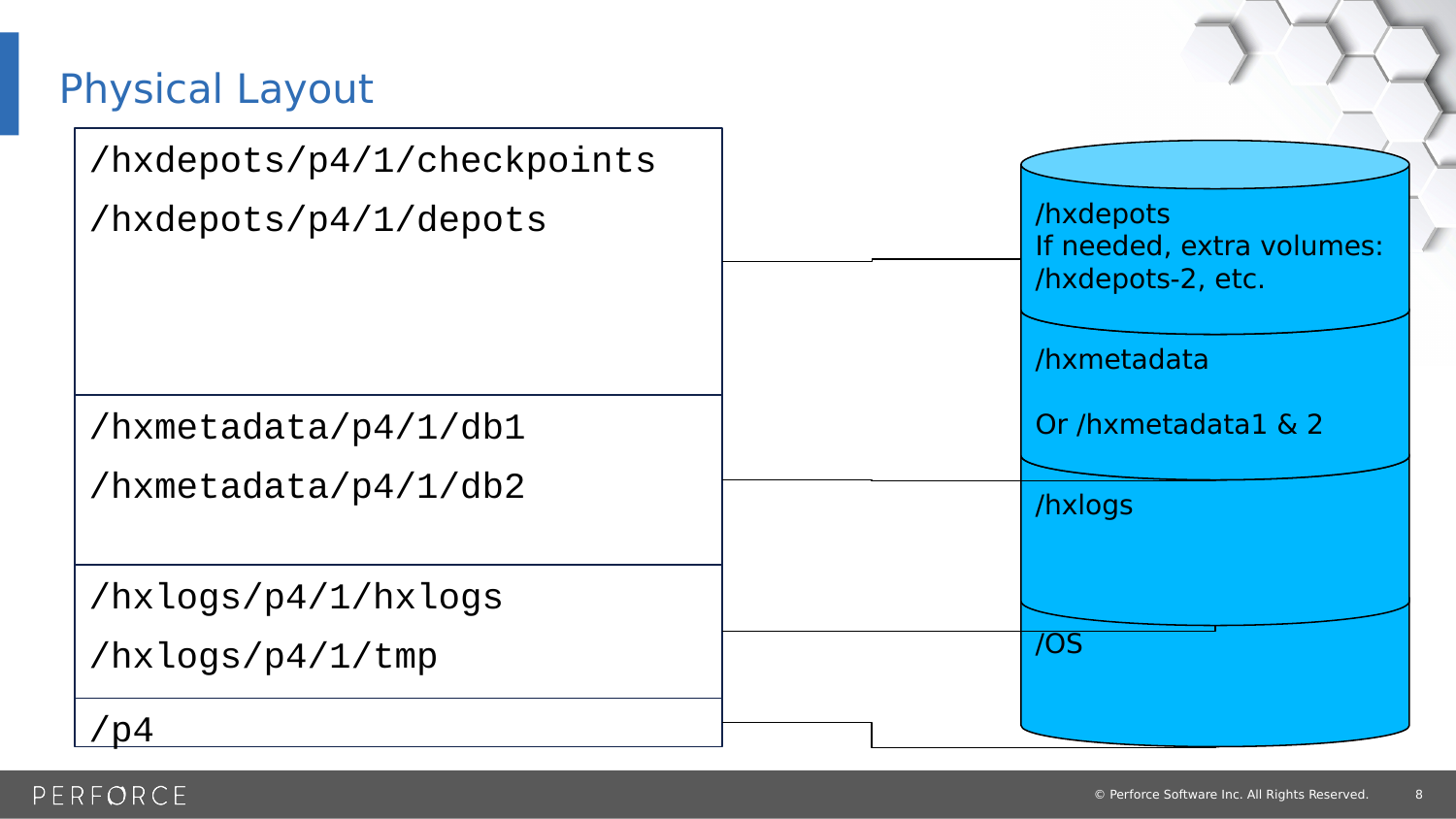

# Physical Layout
/hxdepots/p4/1/checkpoints
/hxdepots/p4/1/depots
/hxdepots
If needed, extra volumes:
/hxdepots-2, etc.
/hxmetadata

Or /hxmetadata1 & 2
/hxmetadata/p4/1/db1
/hxmetadata/p4/1/db2
/hxlogs
/hxlogs/p4/1/hxlogs
/hxlogs/p4/1/tmp

/OS
/p4